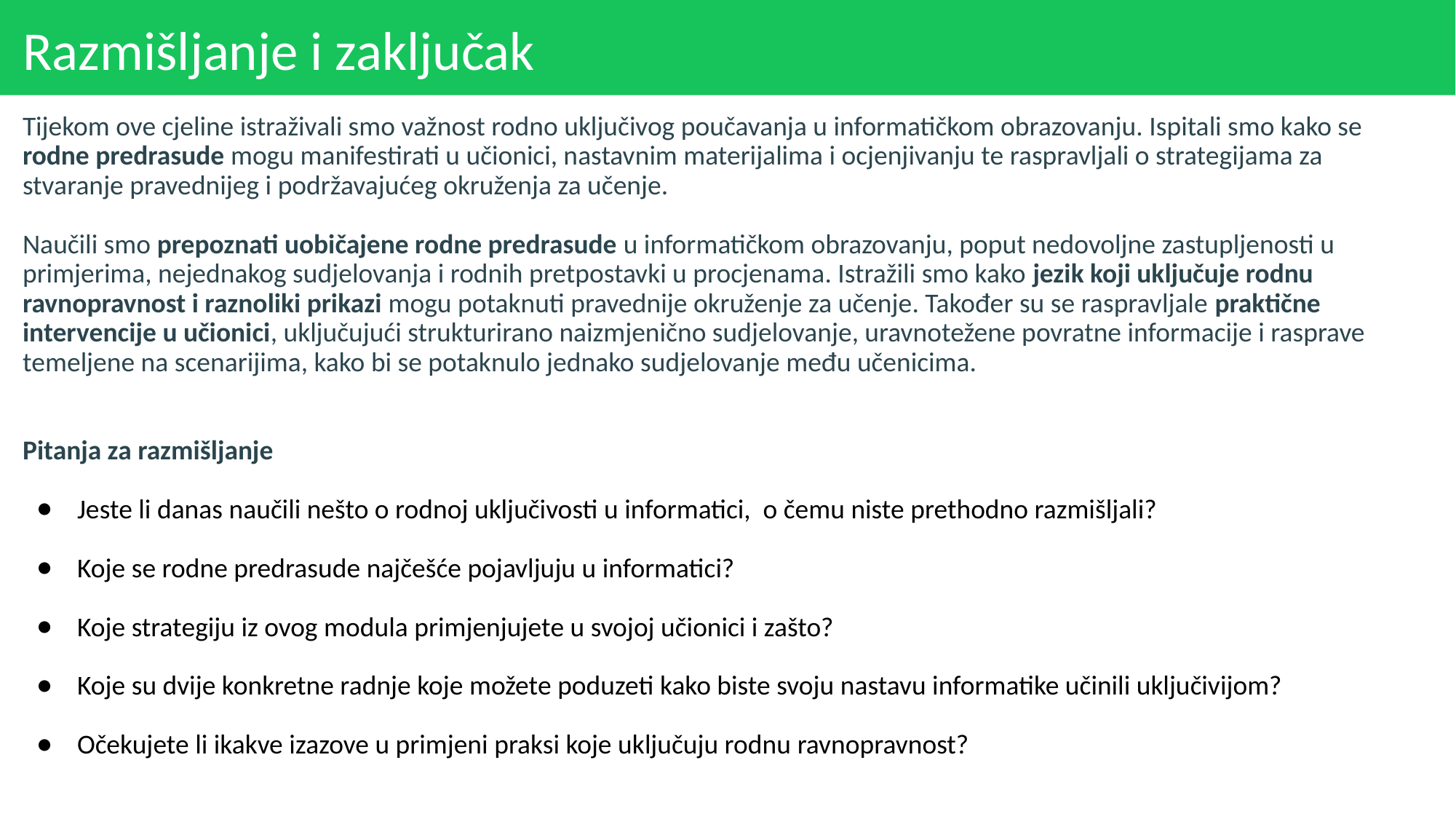

# Razmišljanje i zaključak
Tijekom ove cjeline istraživali smo važnost rodno uključivog poučavanja u informatičkom obrazovanju. Ispitali smo kako se rodne predrasude mogu manifestirati u učionici, nastavnim materijalima i ocjenjivanju te raspravljali o strategijama za stvaranje pravednijeg i podržavajućeg okruženja za učenje.

Naučili smo prepoznati uobičajene rodne predrasude u informatičkom obrazovanju, poput nedovoljne zastupljenosti u primjerima, nejednakog sudjelovanja i rodnih pretpostavki u procjenama. Istražili smo kako jezik koji uključuje rodnu ravnopravnost i raznoliki prikazi mogu potaknuti pravednije okruženje za učenje. Također su se raspravljale praktične intervencije u učionici, uključujući strukturirano naizmjenično sudjelovanje, uravnotežene povratne informacije i rasprave temeljene na scenarijima, kako bi se potaknulo jednako sudjelovanje među učenicima.

Pitanja za razmišljanje
Jeste li danas naučili nešto o rodnoj uključivosti u informatici,  o čemu niste prethodno razmišljali?
Koje se rodne predrasude najčešće pojavljuju u informatici?
Koje strategiju iz ovog modula primjenjujete u svojoj učionici i zašto?
Koje su dvije konkretne radnje koje možete poduzeti kako biste svoju nastavu informatike učinili uključivijom?
Očekujete li ikakve izazove u primjeni praksi koje uključuju rodnu ravnopravnost?